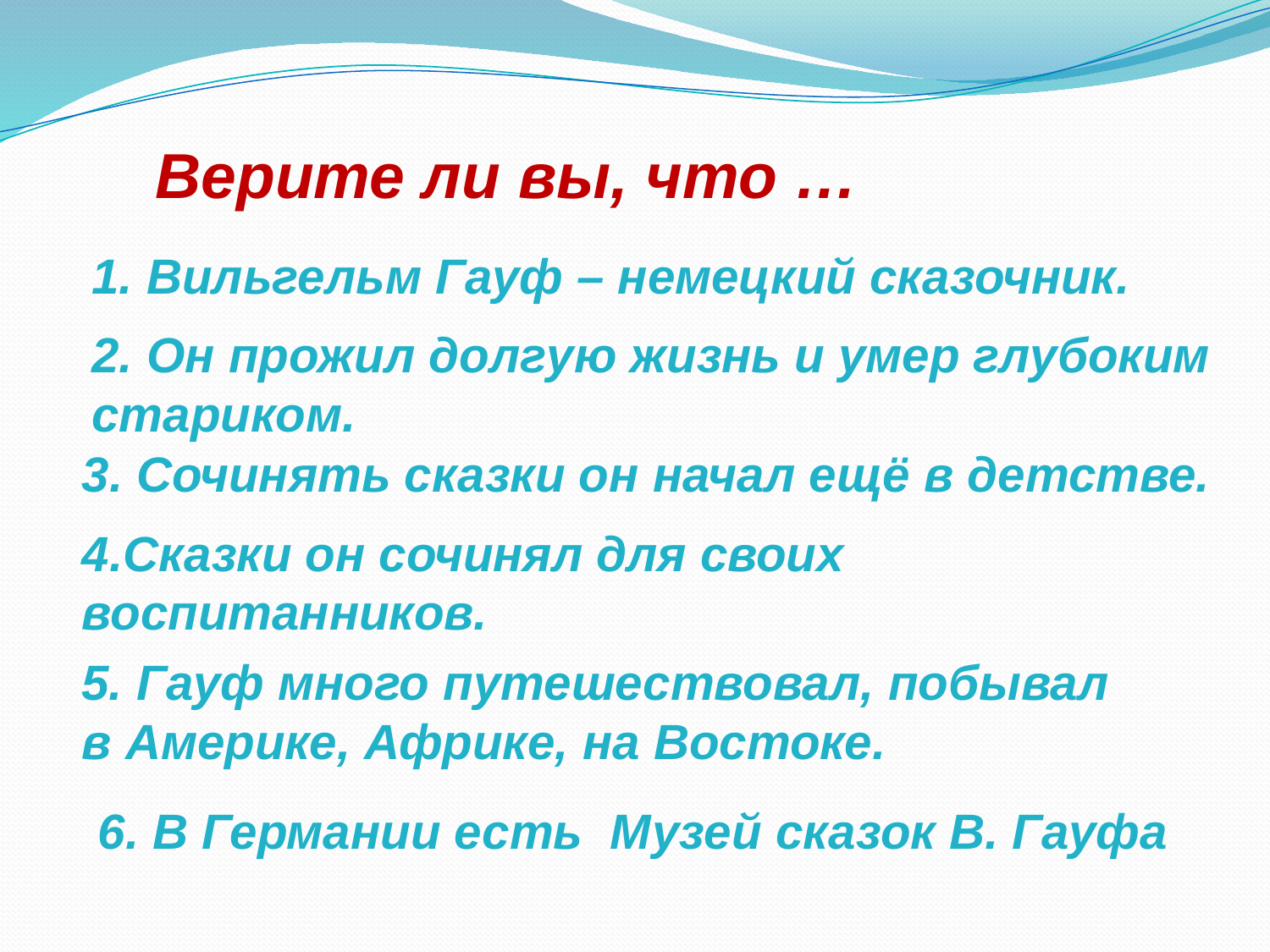

Верите ли вы, что …
1. Вильгельм Гауф – немецкий сказочник.
2. Он прожил долгую жизнь и умер глубоким стариком.
3. Сочинять сказки он начал ещё в детстве.
4.Сказки он сочинял для своих воспитанников.
5. Гауф много путешествовал, побывал
в Америке, Африке, на Востоке.
6. В Германии есть  Музей сказок В. Гауфа